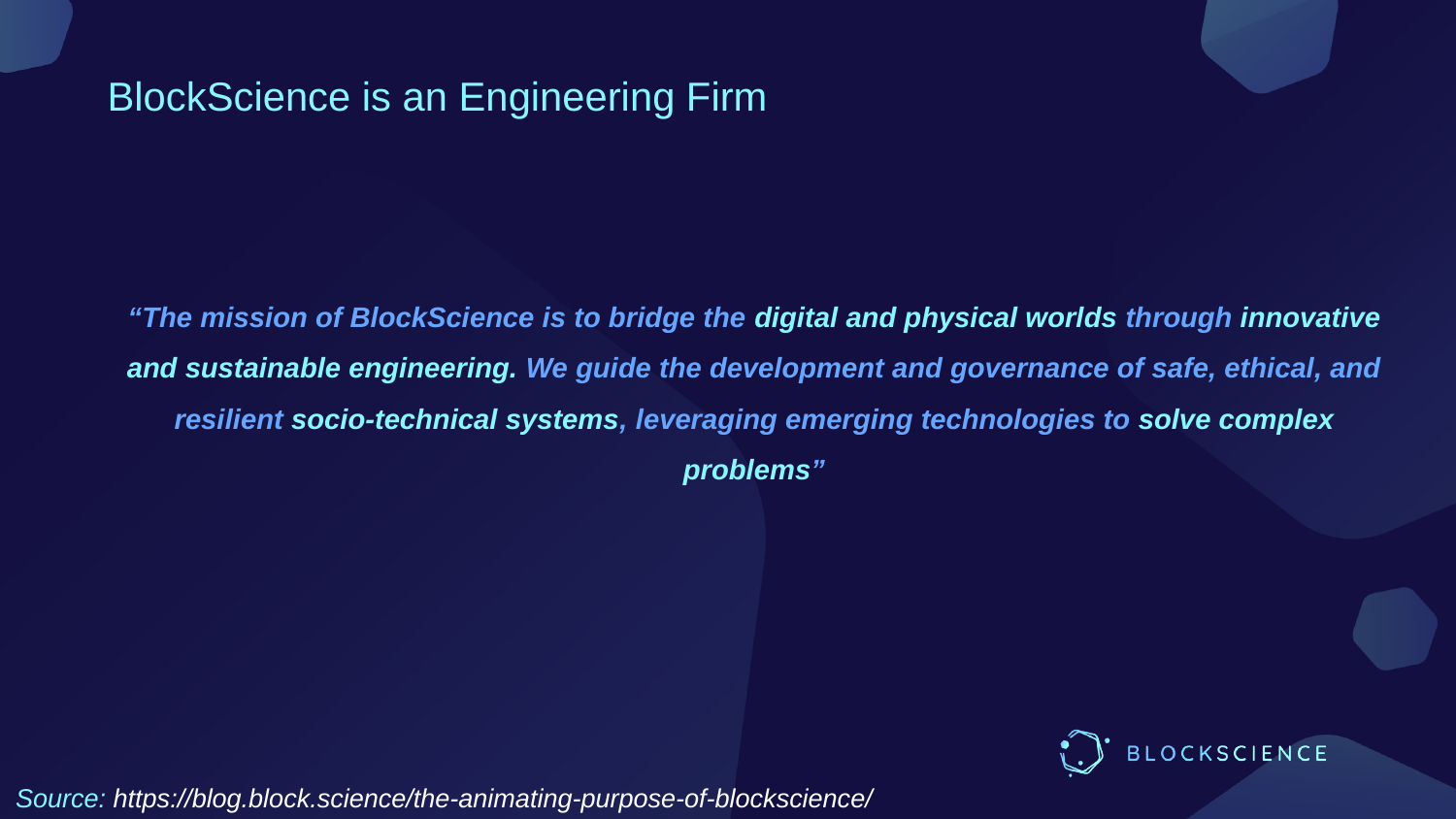

# BlockScience is an Engineering Firm
“The mission of BlockScience is to bridge the digital and physical worlds through innovative and sustainable engineering. We guide the development and governance of safe, ethical, and resilient socio-technical systems, leveraging emerging technologies to solve complex problems”
Source: https://blog.block.science/the-animating-purpose-of-blockscience/